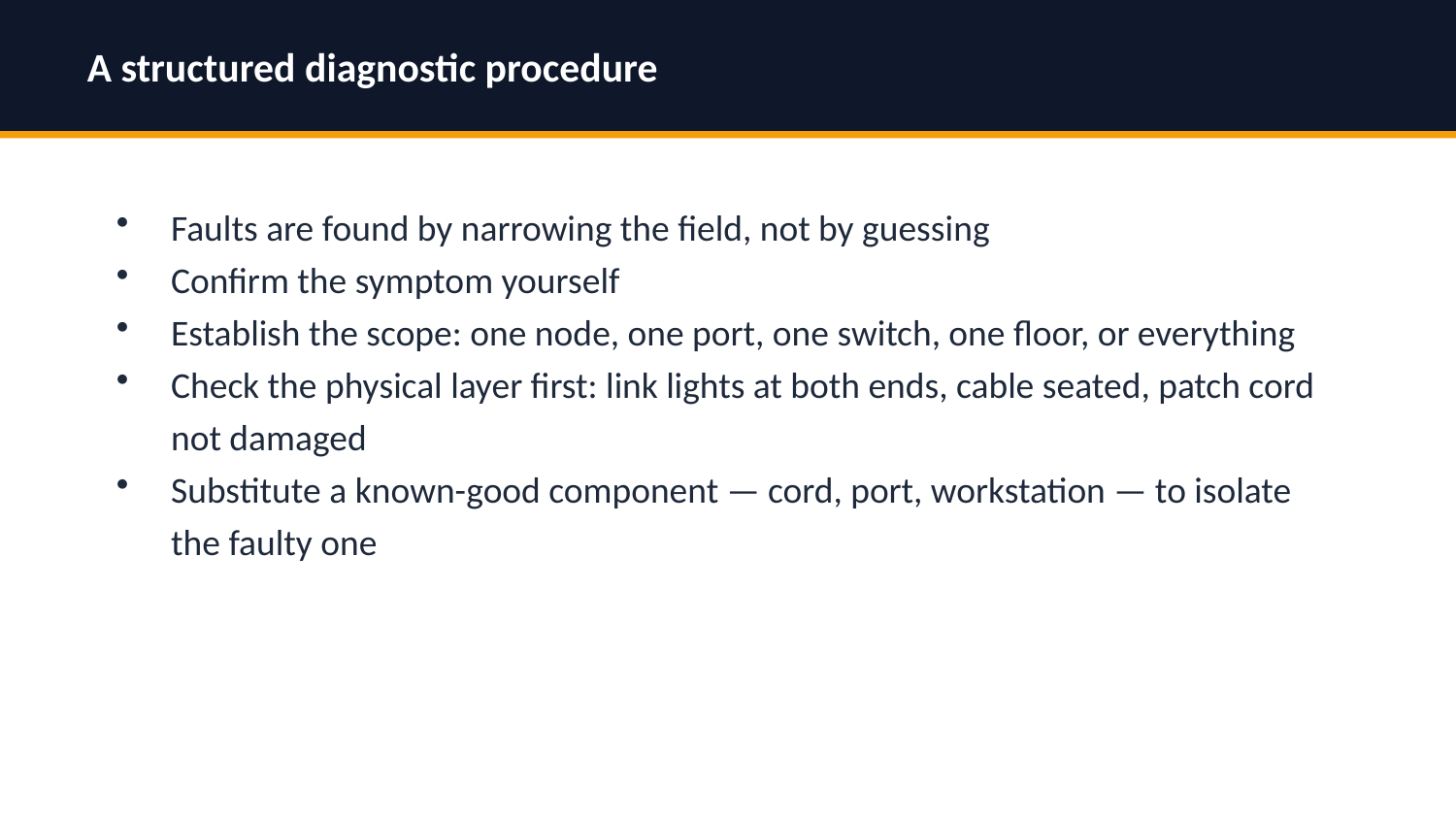

A structured diagnostic procedure

Faults are found by narrowing the field, not by guessing
Confirm the symptom yourself
Establish the scope: one node, one port, one switch, one floor, or everything
Check the physical layer first: link lights at both ends, cable seated, patch cord not damaged
Substitute a known-good component — cord, port, workstation — to isolate the faulty one